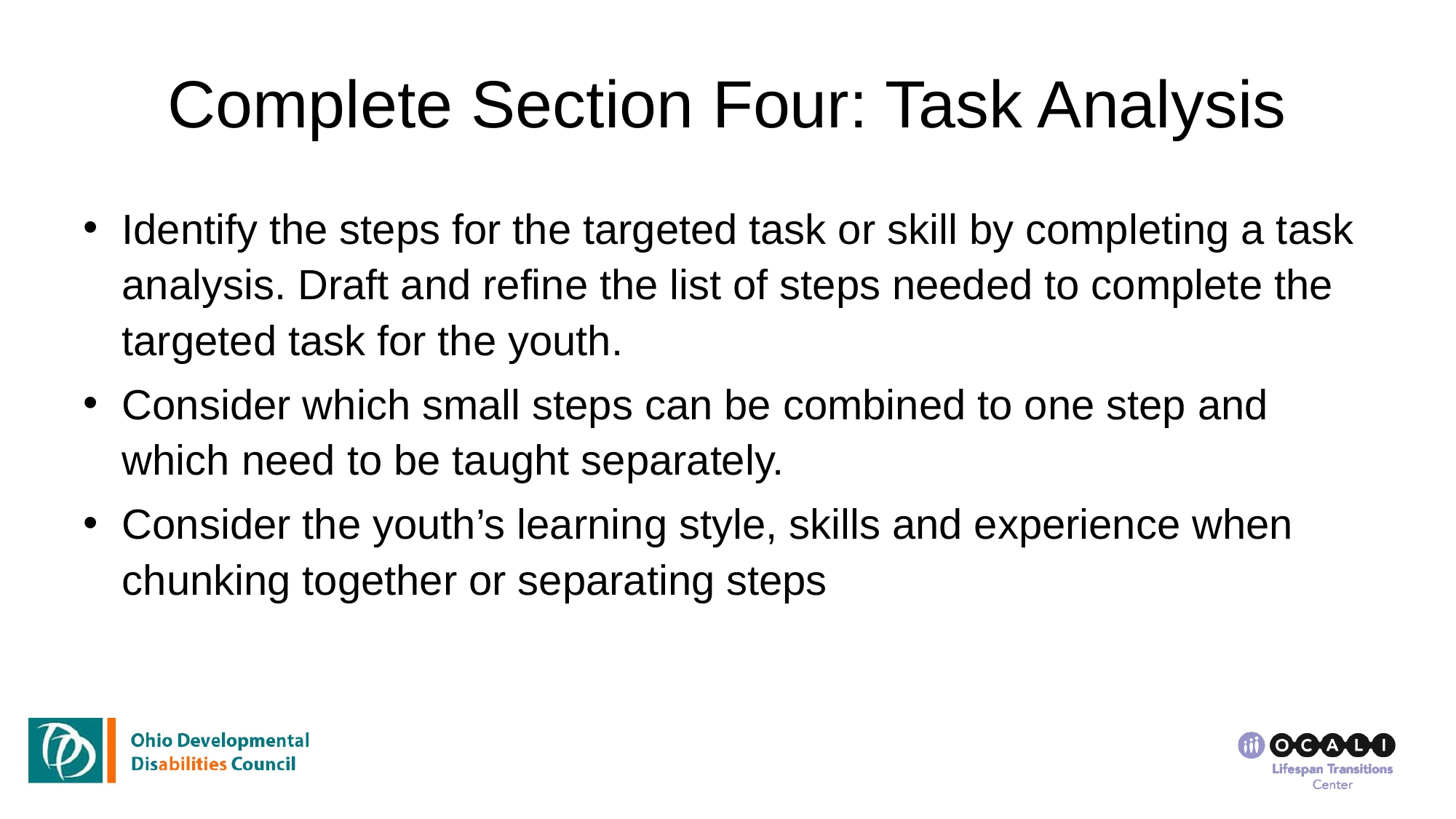

# Complete Section Four: Task Analysis
Identify the steps for the targeted task or skill by completing a task analysis. Draft and refine the list of steps needed to complete the targeted task for the youth.
Consider which small steps can be combined to one step and which need to be taught separately.
Consider the youth’s learning style, skills and experience when chunking together or separating steps